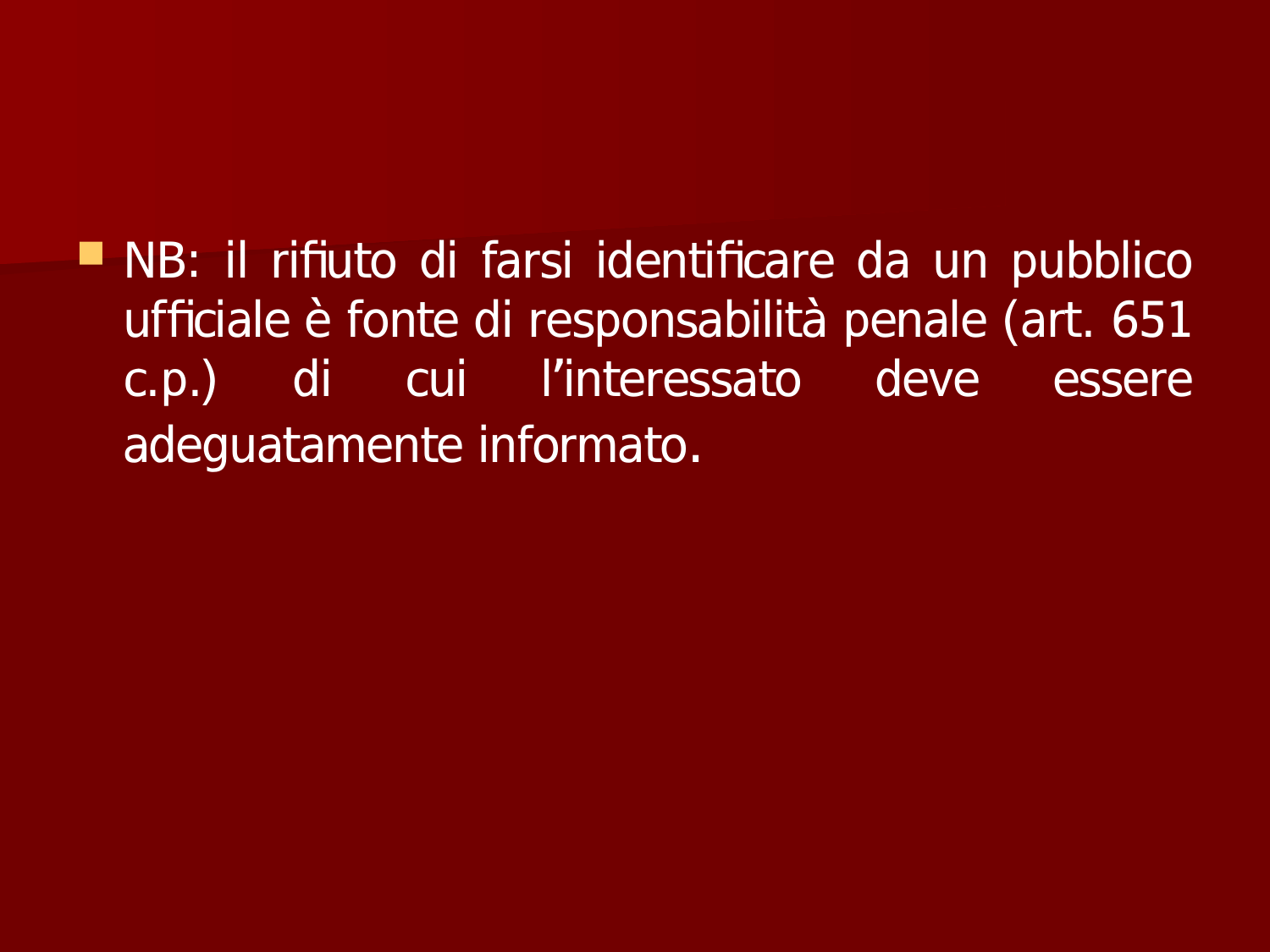

NB: il rifiuto di farsi identificare da un pubblico ufficiale è fonte di responsabilità penale (art. 651 c.p.) di cui l’interessato deve essere adeguatamente informato.